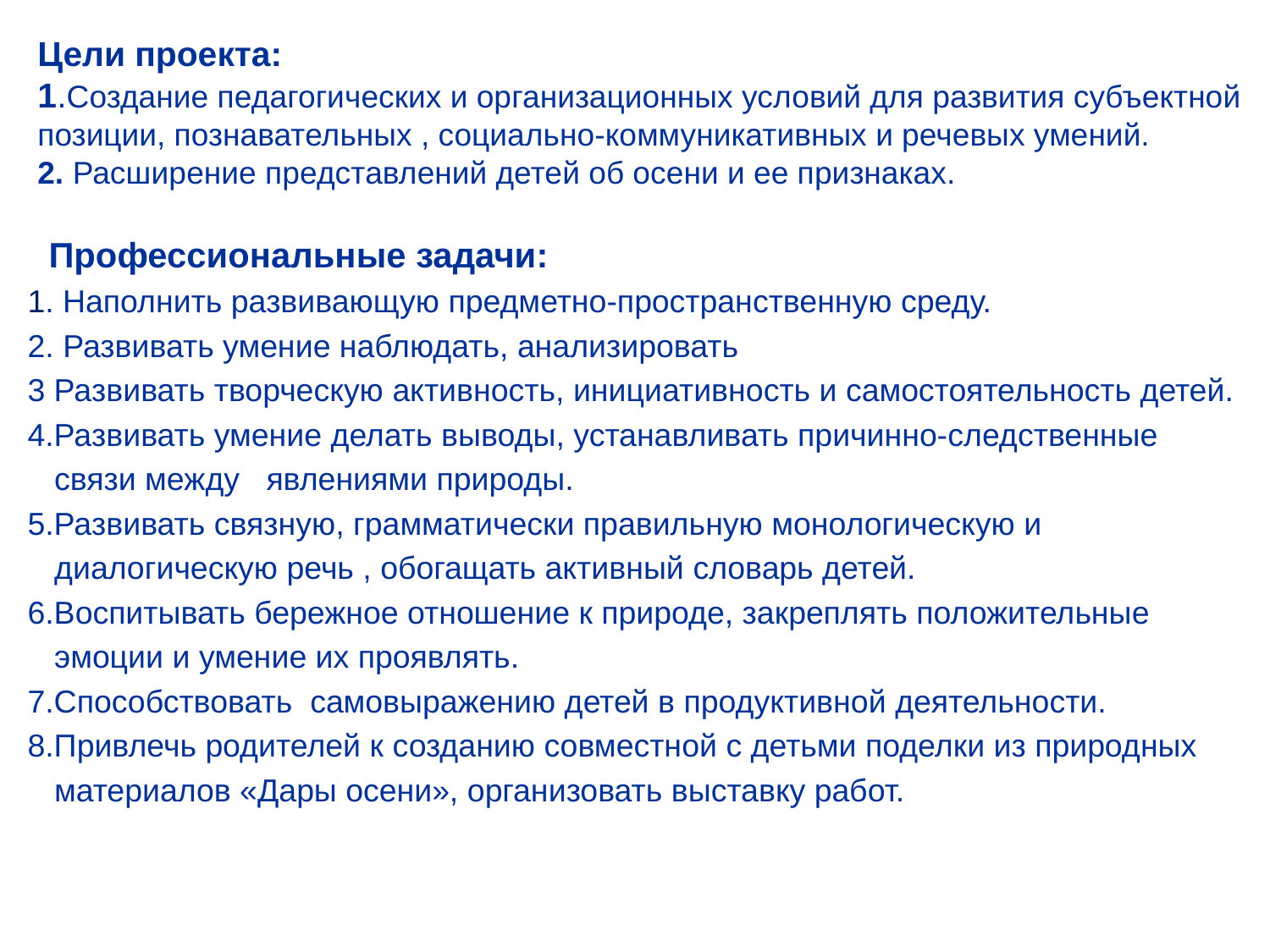

# Цели проекта: 1.Создание педагогических и организационных условий для развития субъектной  позиции, познавательных , социально-коммуникативных и речевых умений. 2. Расширение представлений детей об осени и ее признаках.
   Профессиональные задачи:
1. Наполнить развивающую предметно-пространственную среду.
2. Развивать умение наблюдать, анализировать
3 Развивать творческую активность, инициативность и самостоятельность детей.
4.Развивать умение делать выводы, устанавливать причинно-следственные
   связи между   явлениями природы.
5.Развивать связную, грамматически правильную монологическую и
   диалогическую речь , обогащать активный словарь детей.
6.Воспитывать бережное отношение к природе, закреплять положительные
   эмоции и умение их проявлять.
7.Способствовать  самовыражению детей в продуктивной деятельности.
8.Привлечь родителей к созданию совместной с детьми поделки из природных
   материалов «Дары осени», организовать выставку работ.